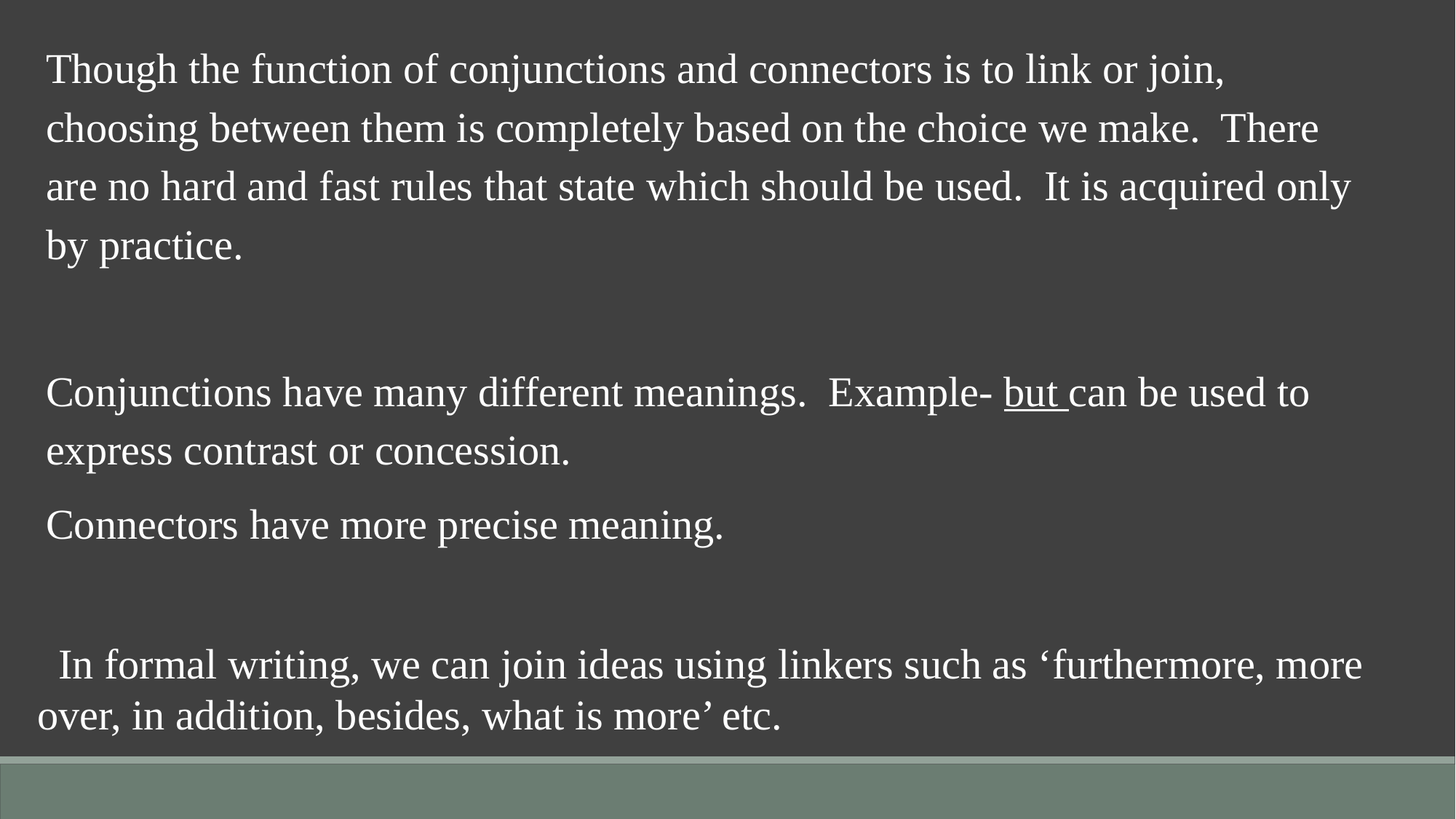

Though the function of conjunctions and connectors is to link or join, choosing between them is completely based on the choice we make.  There are no hard and fast rules that state which should be used.  It is acquired only by practice.

Conjunctions have many different meanings.  Example- but can be used to express contrast or concession.
Connectors have more precise meaning.

  In formal writing, we can join ideas using linkers such as ‘furthermore, more over, in addition, besides, what is more’ etc.